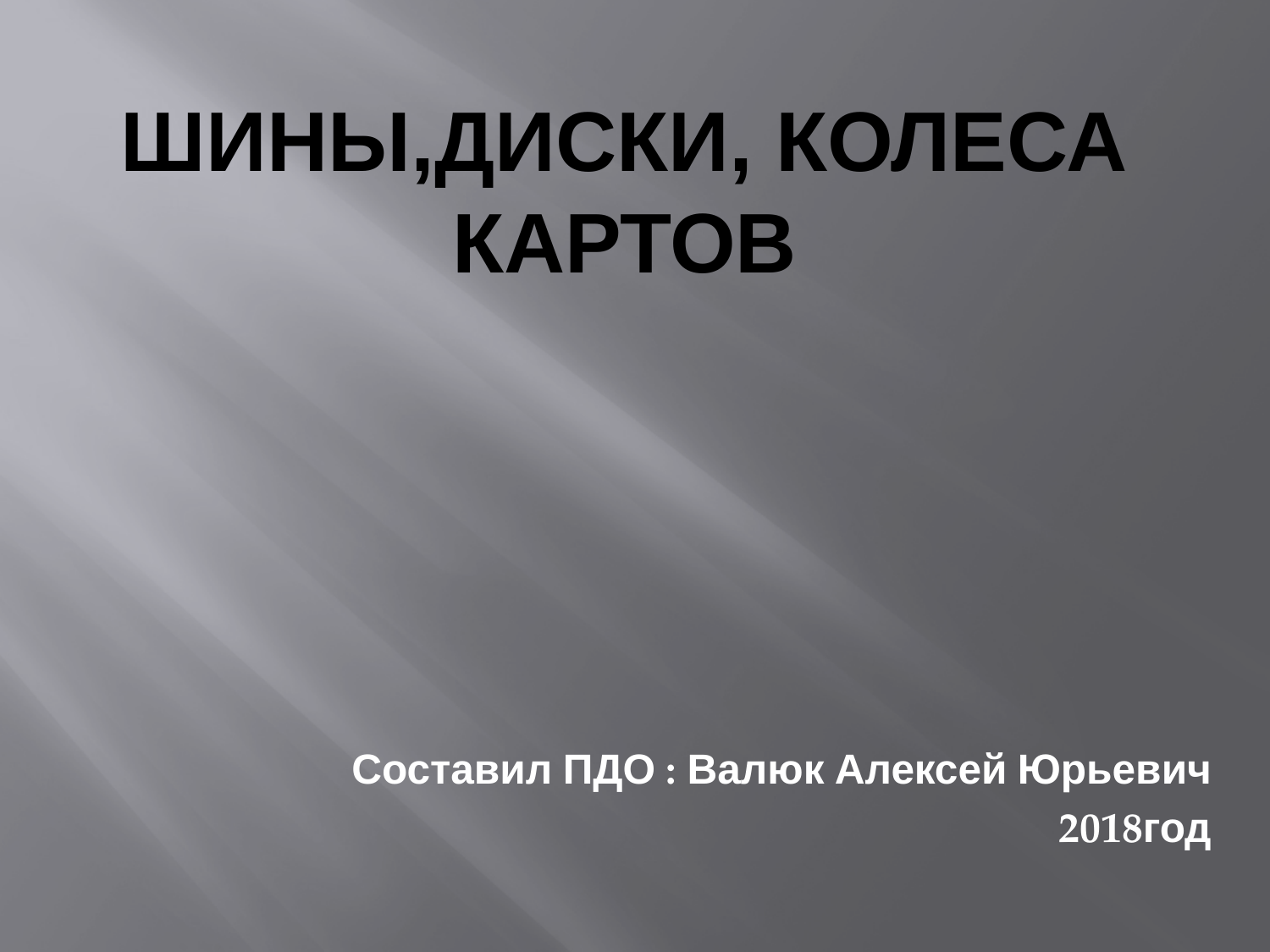

# Шины,диски, колеса картов
Составил ПДО : Валюк Алексей Юрьевич
2018год